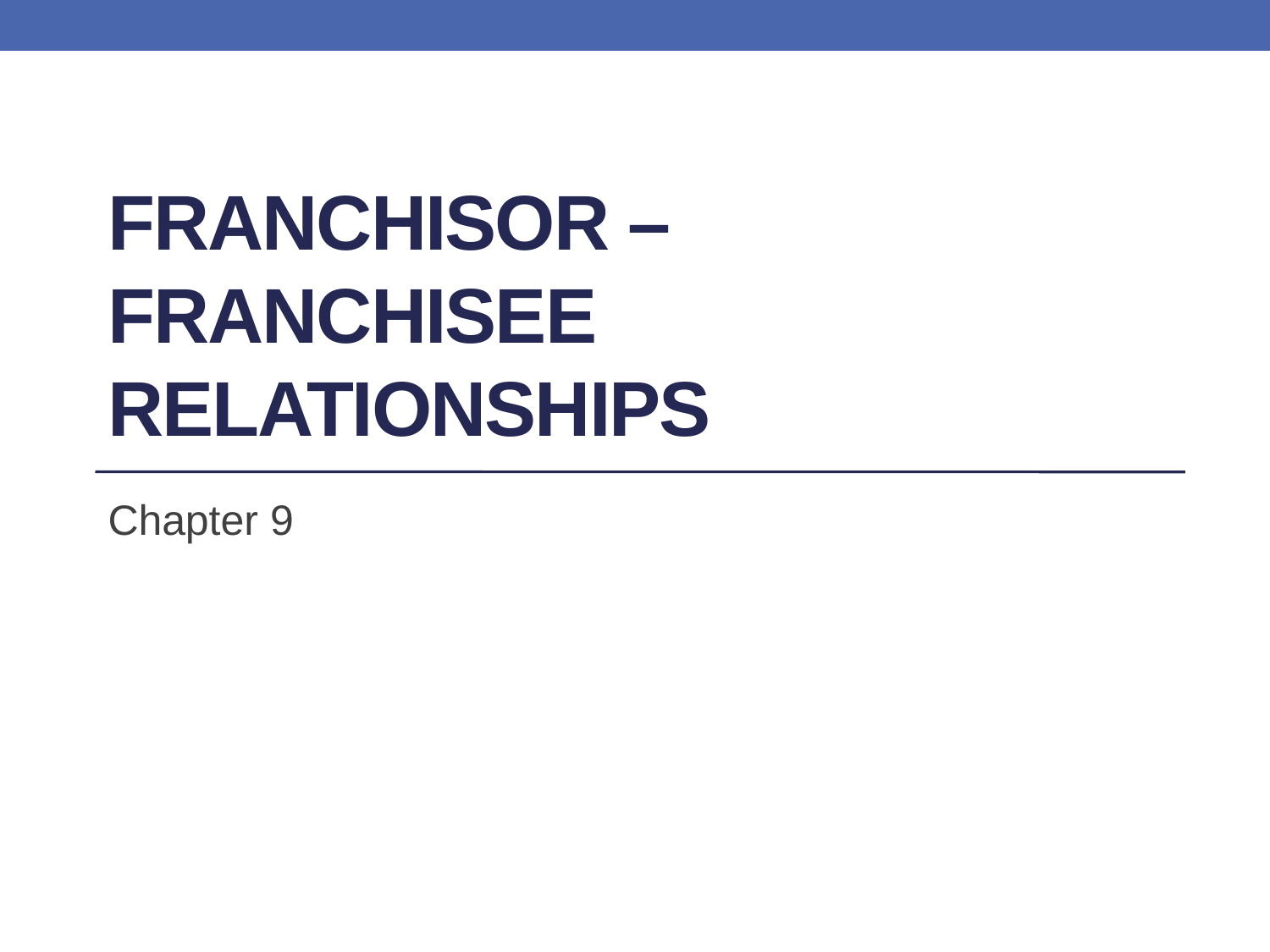

# Franchisor – Franchisee Relationships
Chapter 9